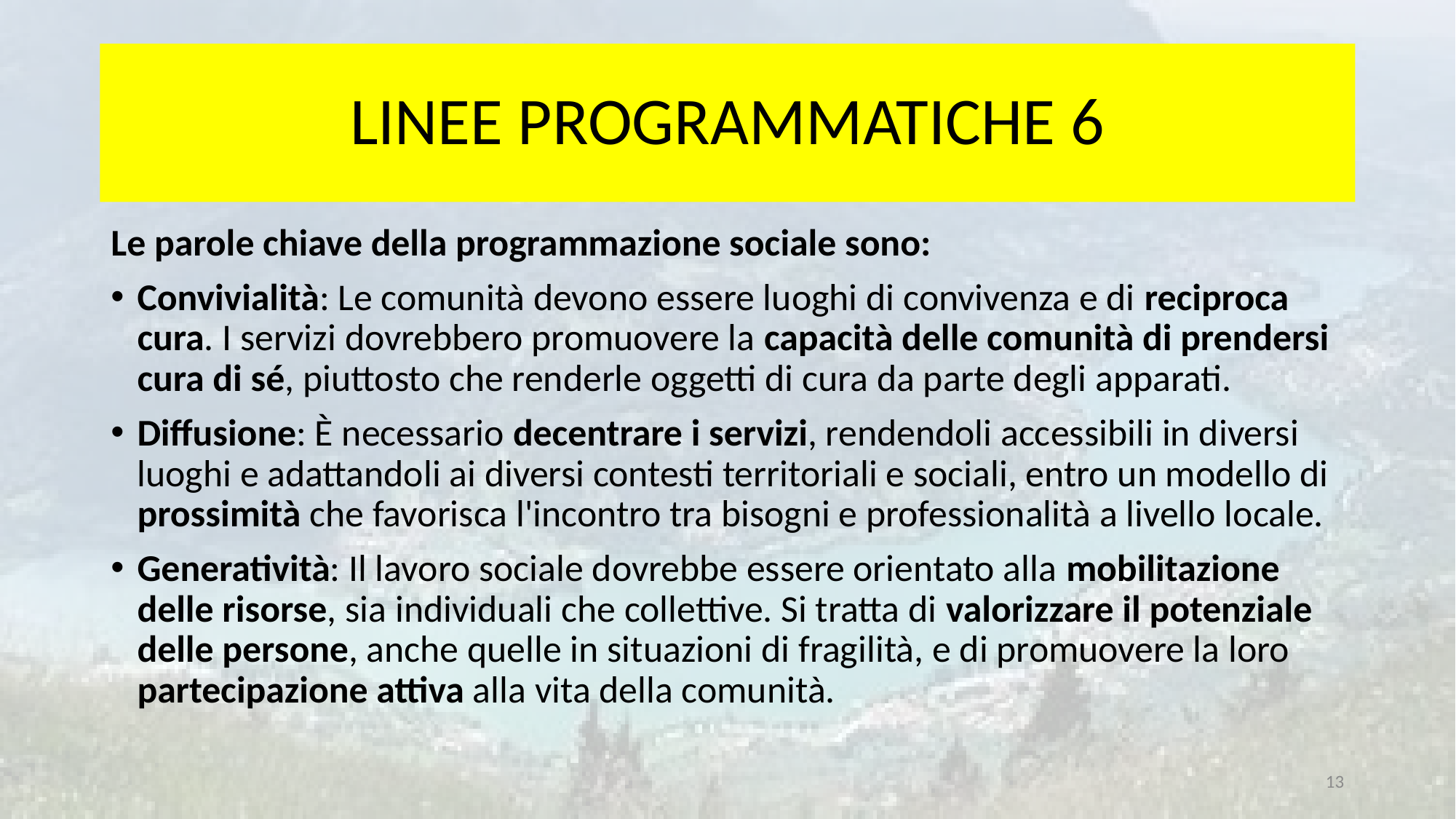

# LINEE PROGRAMMATICHE 6
Le parole chiave della programmazione sociale sono:
Convivialità: Le comunità devono essere luoghi di convivenza e di reciproca cura. I servizi dovrebbero promuovere la capacità delle comunità di prendersi cura di sé, piuttosto che renderle oggetti di cura da parte degli apparati.
Diffusione: È necessario decentrare i servizi, rendendoli accessibili in diversi luoghi e adattandoli ai diversi contesti territoriali e sociali, entro un modello di prossimità che favorisca l'incontro tra bisogni e professionalità a livello locale.
Generatività: Il lavoro sociale dovrebbe essere orientato alla mobilitazione delle risorse, sia individuali che collettive. Si tratta di valorizzare il potenziale delle persone, anche quelle in situazioni di fragilità, e di promuovere la loro partecipazione attiva alla vita della comunità.

13